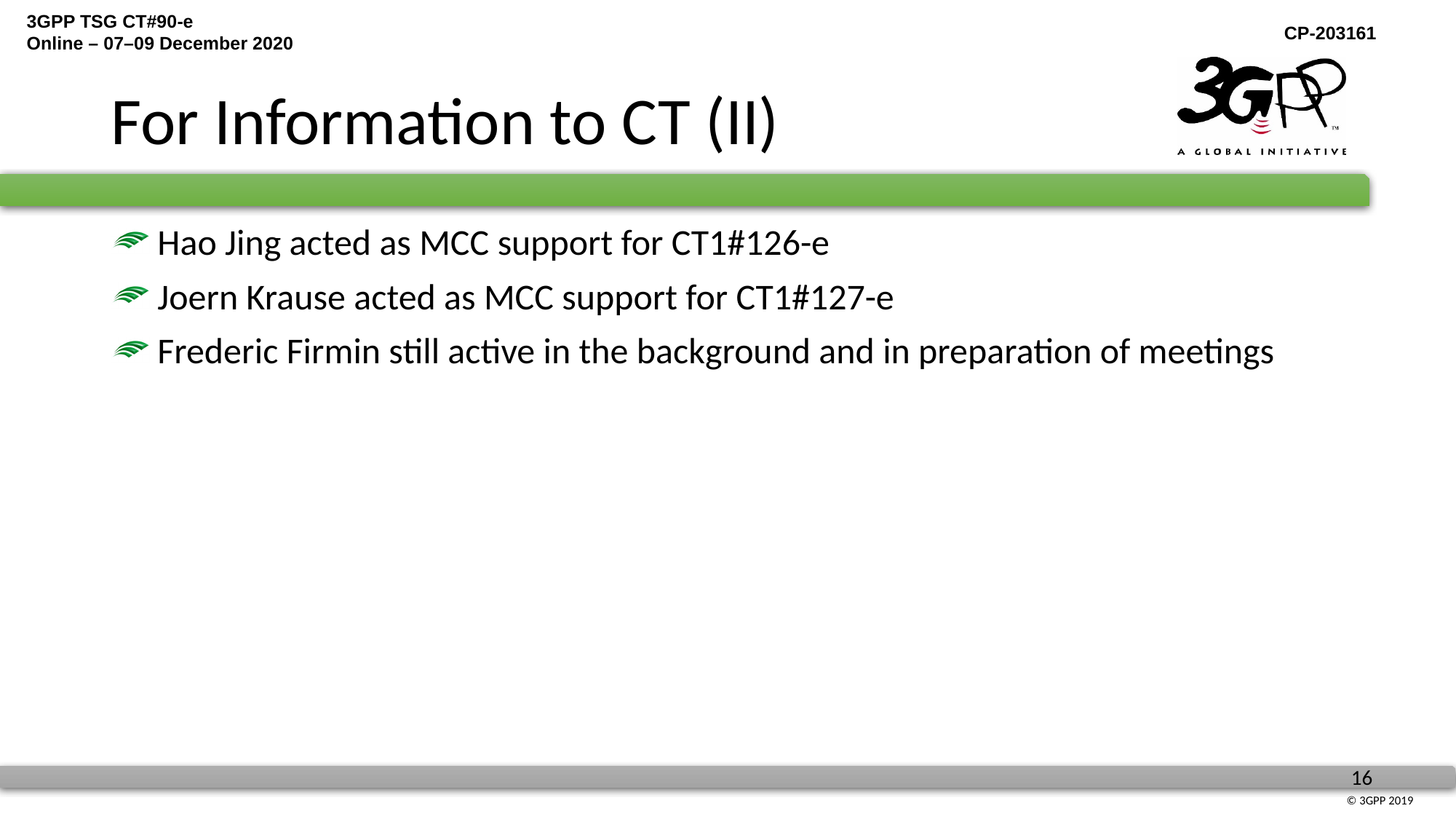

# For Information to CT (II)
 Hao Jing acted as MCC support for CT1#126-e
 Joern Krause acted as MCC support for CT1#127-e
 Frederic Firmin still active in the background and in preparation of meetings